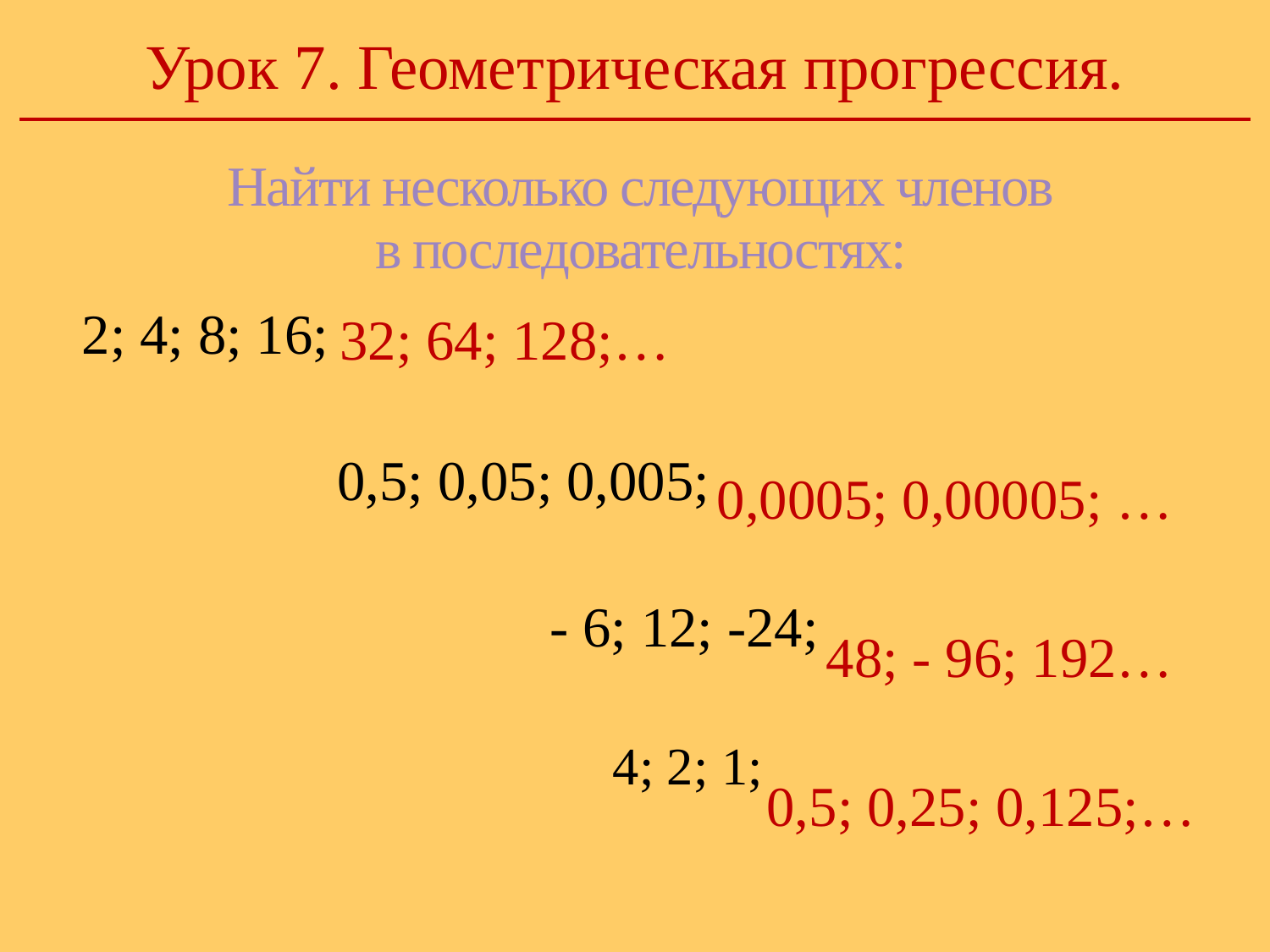

Урок 7. Геометрическая прогрессия.
# Найти несколько следующих членов в последовательностях:
2; 4; 8; 16;

                  0,5; 0,05; 0,005;

                                 - 6; 12; -24;

                                    4; 2; 1;

32; 64; 128;…
0,0005; 0,00005; …
48; - 96; 192…
0,5; 0,25; 0,125;…